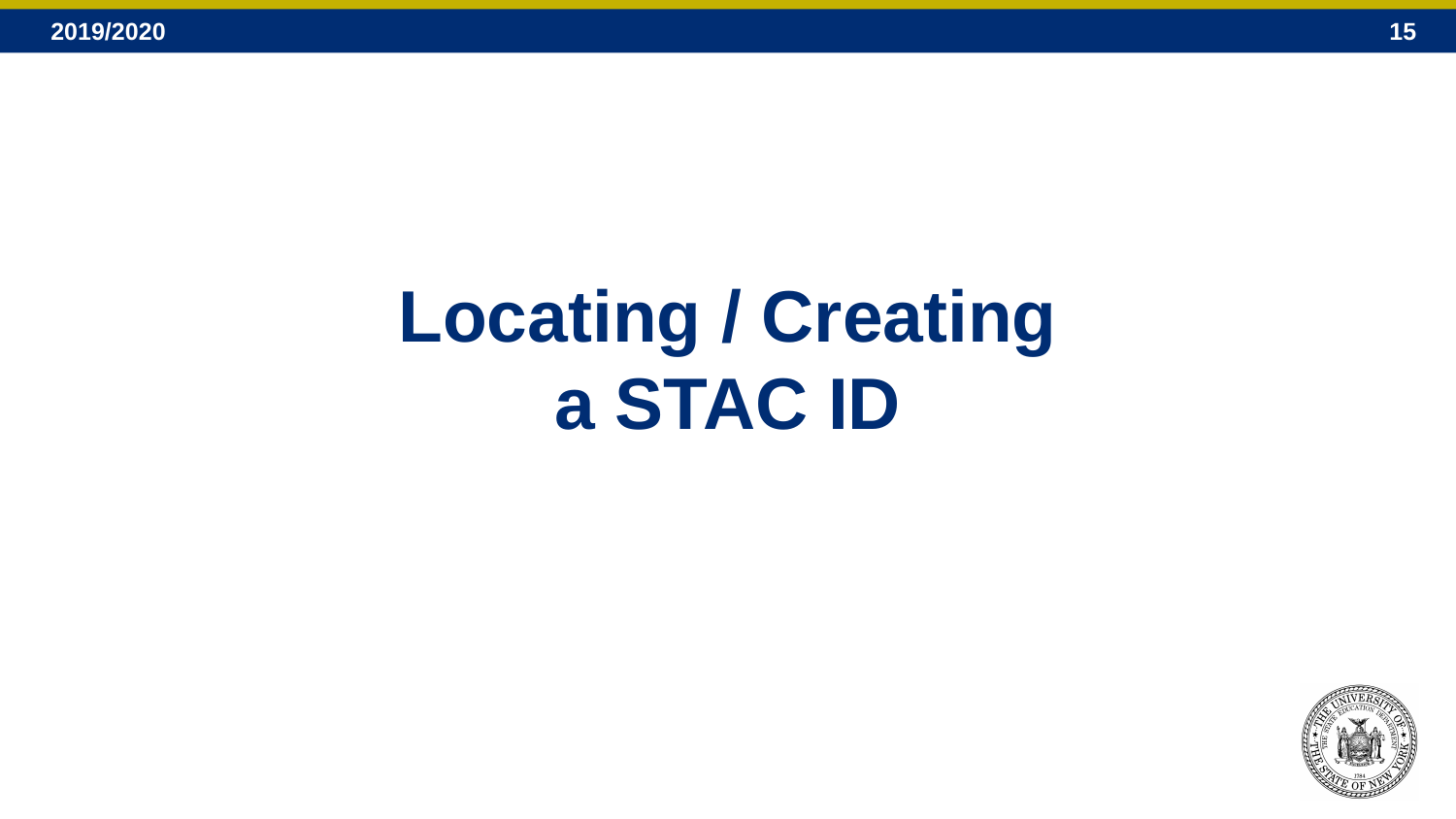

# Locating / Creating a STAC ID